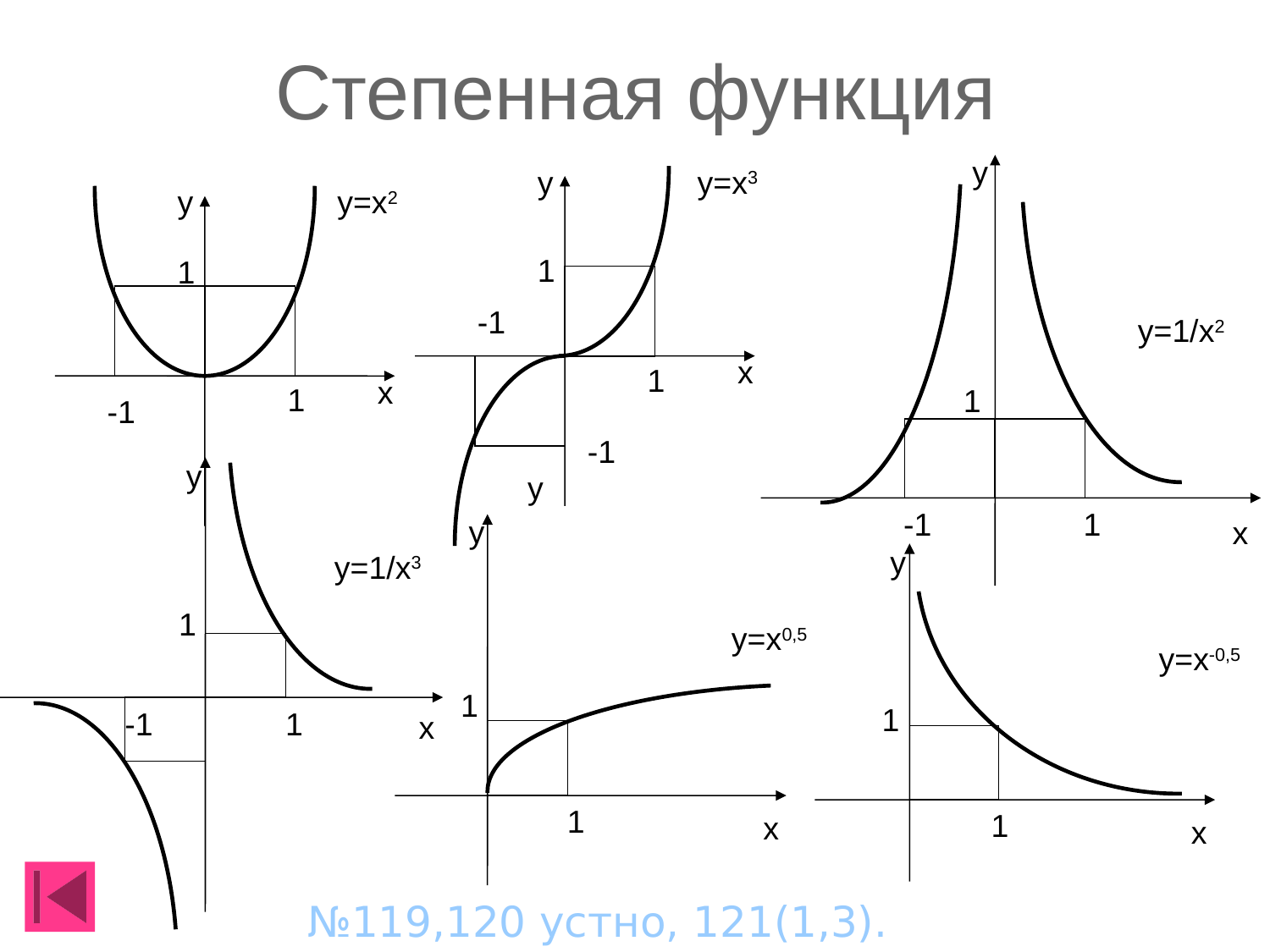

# Степенная функция
у

у=1/х2
1

-1
1
х
у
у=х3

1

1
-1
х

-1
у
у
у=х2

1

х
1

-1
у

у=1/х3
1

-1
1
х

у

у=х0,5
1

1
х
у

у=х-0,5
1

1
х

№119,120 устно, 121(1,3).